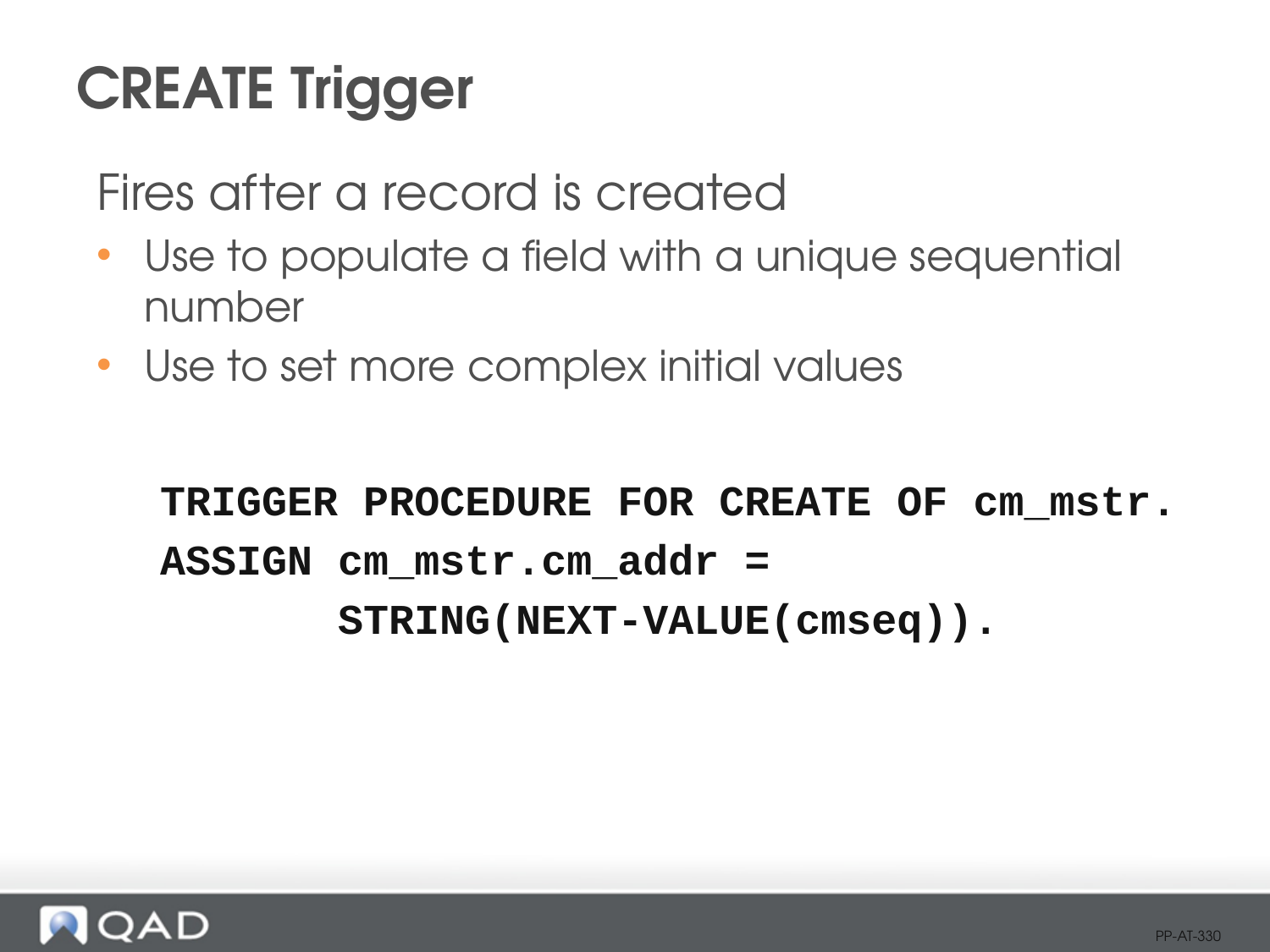

# CREATE Trigger
Fires after a record is created
Use to populate a field with a unique sequential number
Use to set more complex initial values

TRIGGER PROCEDURE FOR CREATE OF cm_mstr.
ASSIGN cm_mstr.cm_addr =
       STRING(NEXT-VALUE(cmseq)).

PP-AT-330